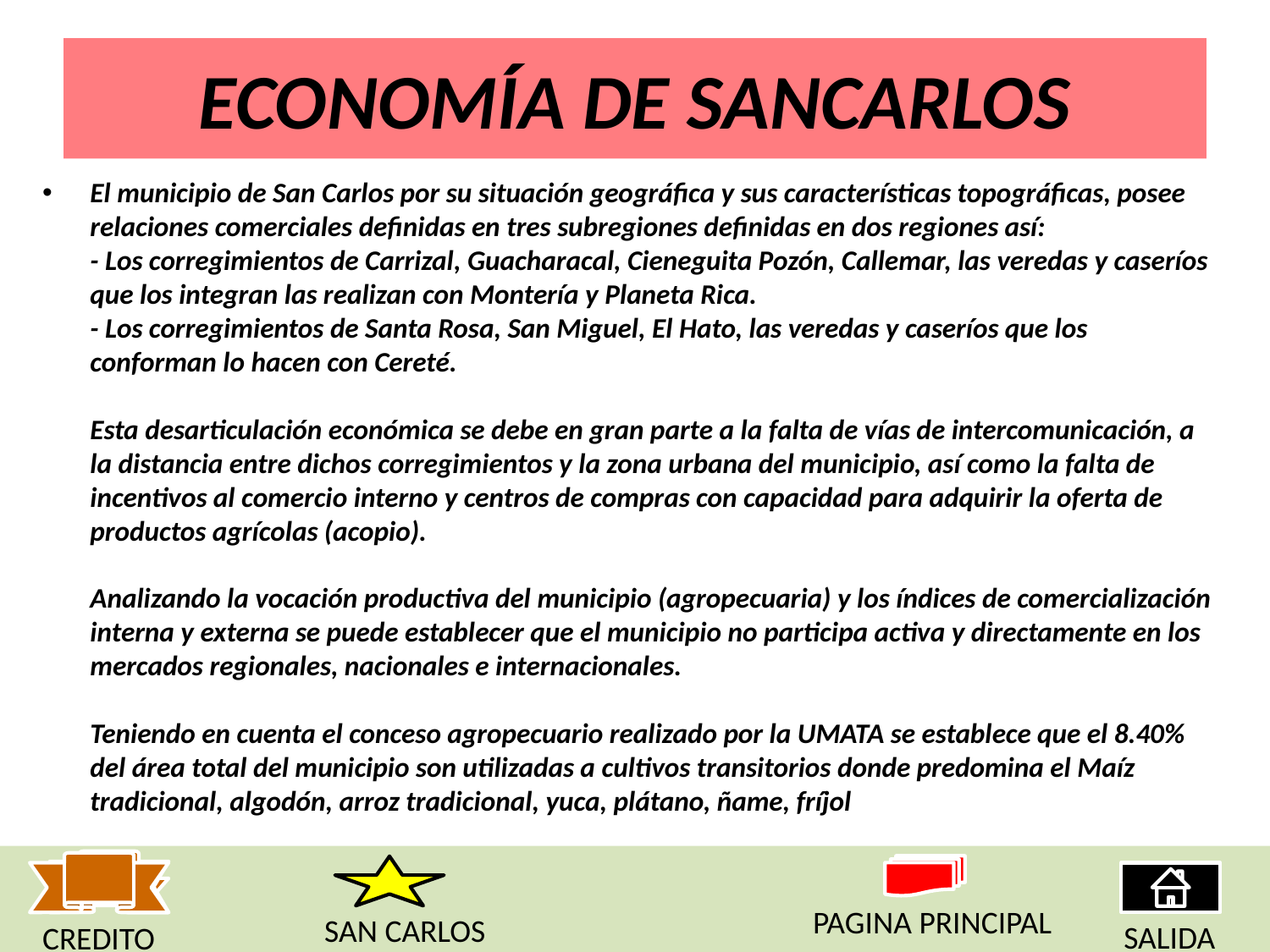

# ECONOMÍA DE SANCARLOS
El municipio de San Carlos por su situación geográfica y sus características topográficas, posee relaciones comerciales definidas en tres subregiones definidas en dos regiones así:
- Los corregimientos de Carrizal, Guacharacal, Cieneguita Pozón, Callemar, las veredas y caseríos que los integran las realizan con Montería y Planeta Rica.
- Los corregimientos de Santa Rosa, San Miguel, El Hato, las veredas y caseríos que los conforman lo hacen con Cereté.
Esta desarticulación económica se debe en gran parte a la falta de vías de intercomunicación, a la distancia entre dichos corregimientos y la zona urbana del municipio, así como la falta de incentivos al comercio interno y centros de compras con capacidad para adquirir la oferta de productos agrícolas (acopio).
Analizando la vocación productiva del municipio (agropecuaria) y los índices de comercialización interna y externa se puede establecer que el municipio no participa activa y directamente en los mercados regionales, nacionales e internacionales.
Teniendo en cuenta el conceso agropecuario realizado por la UMATA se establece que el 8.40% del área total del municipio son utilizadas a cultivos transitorios donde predomina el Maíz tradicional, algodón, arroz tradicional, yuca, plátano, ñame, fríjol

PAGINA PRINCIPAL
SAN CARLOS
SALIDA
CREDITO